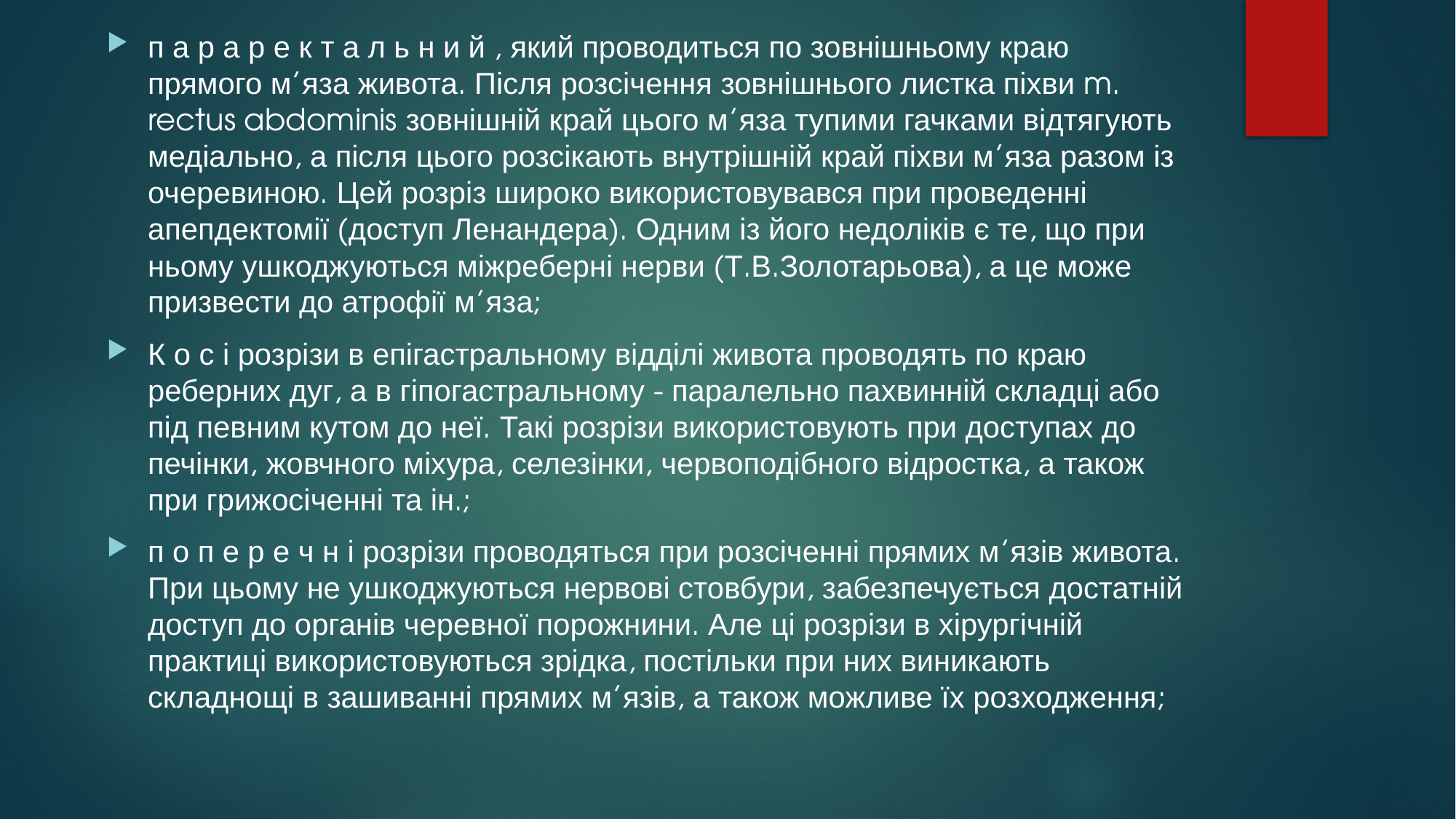

п а р а р е к т а л ь н и й , який проводиться по зовнішньому краю прямого м’яза живота. Після розсічення зовнішнього листка піхви m. rectus abdominis зовнішній край цього м’яза тупими гачками відтягують медіально, а після цього розсікають внутрішній край піхви м’яза разом із очеревиною. Цей розріз широко використовувався при проведенні апепдектомії (доступ Ленандера). Одним із його недоліків є те, що при ньому ушкоджуються міжреберні нерви (Т.В.Золотарьова), а це може призвести до атрофії м’яза;
К о с і розрізи в епігастральному відділі живота проводять по краю реберних дуг, а в гіпогастральному - паралельно пахвинній складці або під певним кутом до неї. Такі розрізи використовують при доступах до печінки, жовчного міхура, селезінки, червоподібного відростка, а також при грижосіченні та ін.;
п о п е р е ч н і розрізи проводяться при розсіченні прямих м’язів живота. При цьому не ушкоджуються нервові стовбури, забезпечується достатній доступ до органів черевної порожнини. Але ці розрізи в хірургічній практиці використовуються зрідка, постільки при них виникають складнощі в зашиванні прямих м’язів, а також можливе їх розходження;